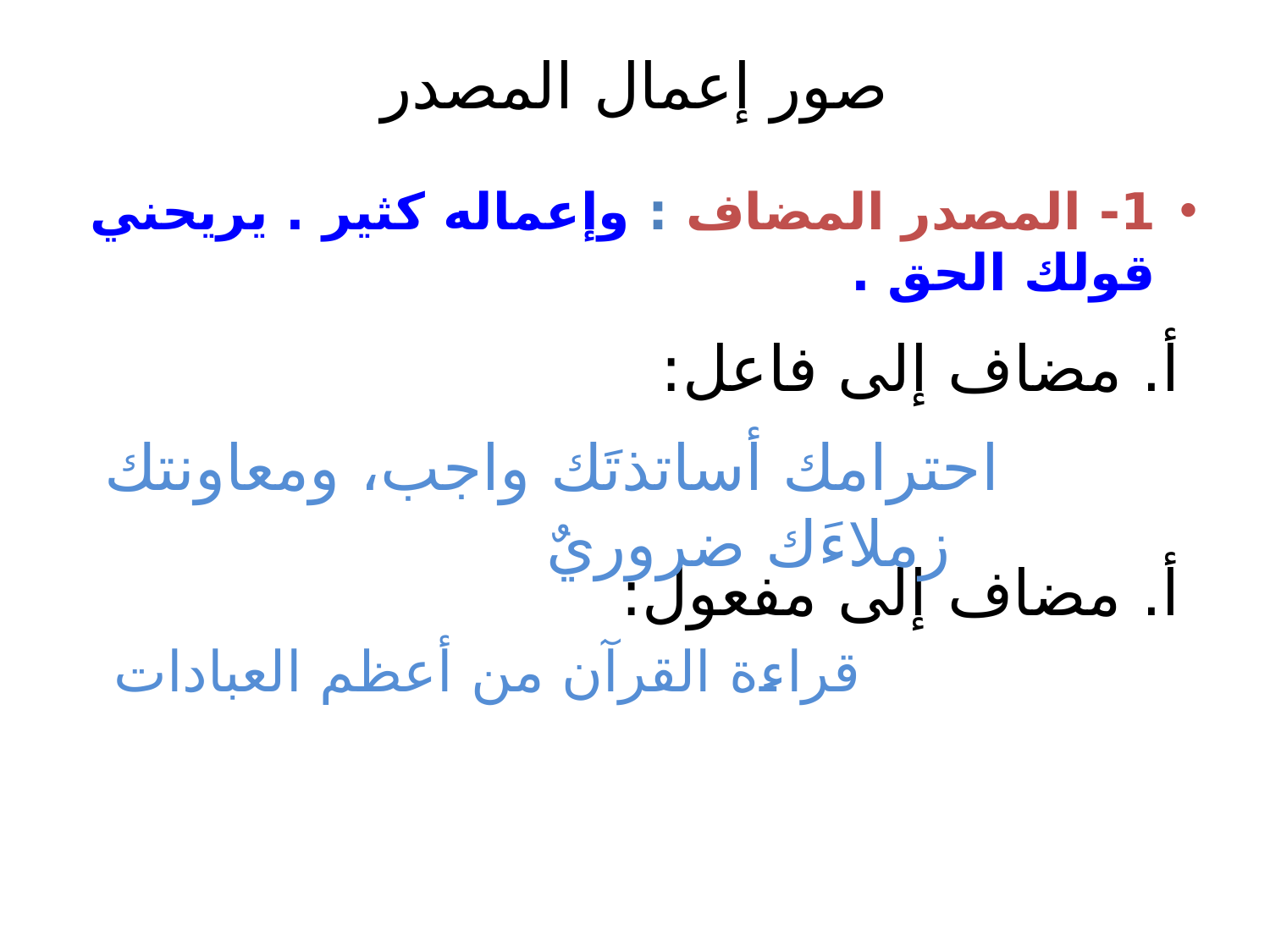

# صور إعمال المصدر
1- المصدر المضاف : وإعماله كثير . يريحني قولك الحق .
أ. مضاف إلى فاعل:
احترامك أساتذتَك واجب، ومعاونتك زملاءَك ضروريٌ
أ. مضاف إلى مفعول:
قراءة القرآن من أعظم العبادات